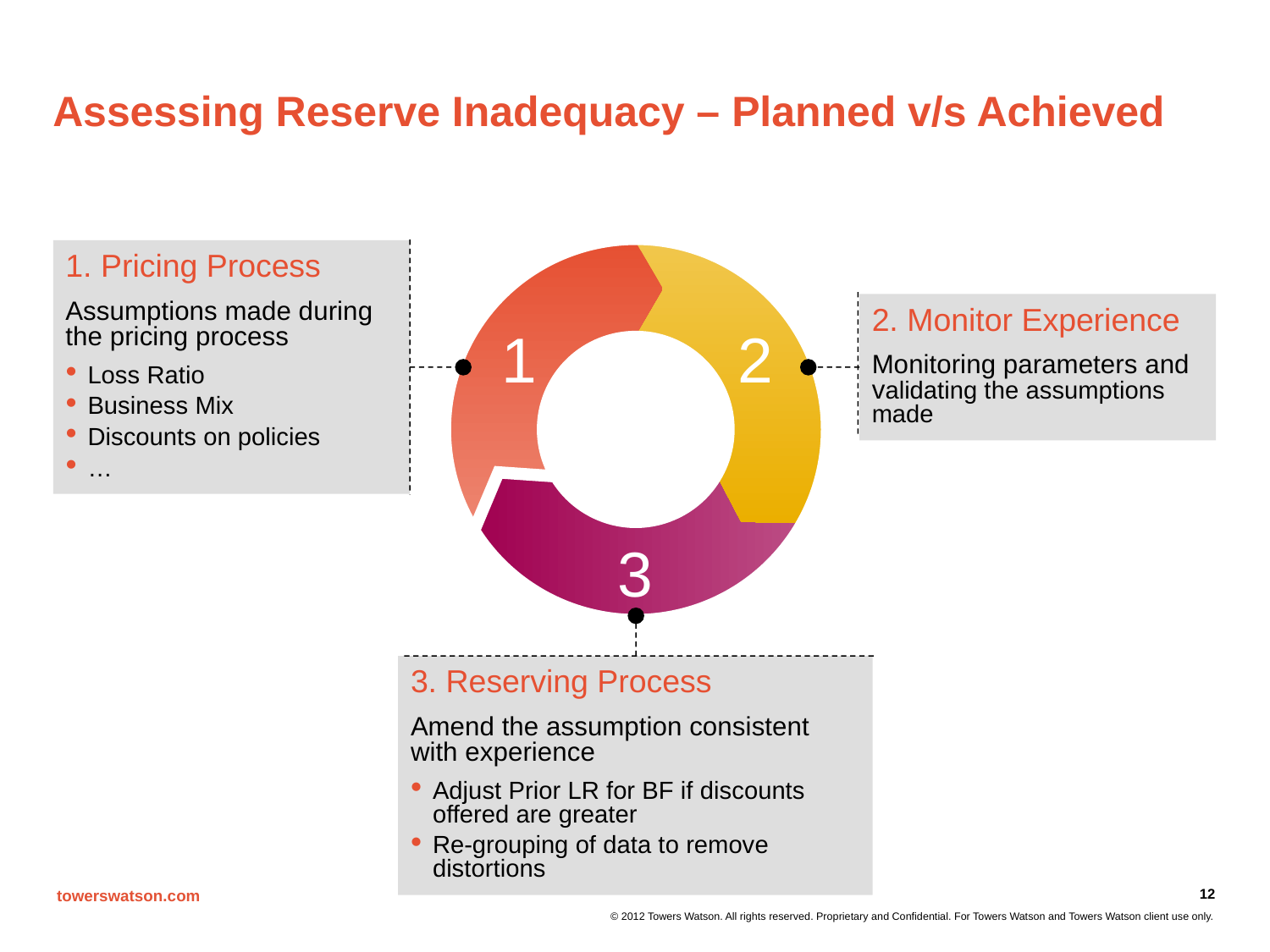

# Assessing Reserve Inadequacy – Planned v/s Achieved
1. Pricing Process
Assumptions made during the pricing process
Loss Ratio
Business Mix
Discounts on policies
…

1
2

3
2. Monitor Experience
Monitoring parameters and validating the assumptions made

3. Reserving Process
Amend the assumption consistent with experience
Adjust Prior LR for BF if discounts offered are greater
Re-grouping of data to remove distortions
12